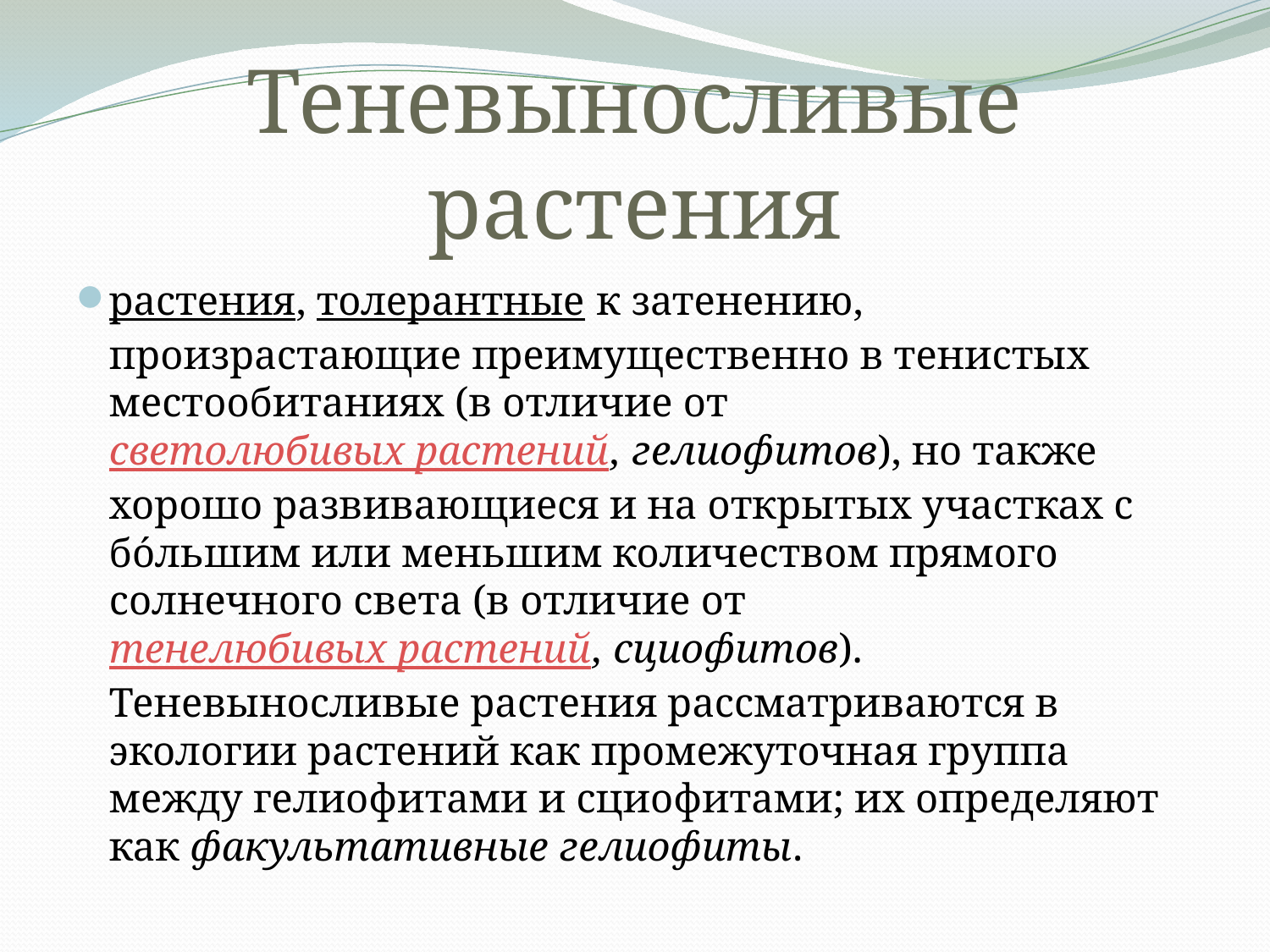

# Теневыносливые растения
растения, толерантные к затенению, произрастающие преимущественно в тенистых местообитаниях (в отличие от светолюбивых растений, гелиофитов), но также хорошо развивающиеся и на открытых участках с бо́льшим или меньшим количеством прямого солнечного света (в отличие от тенелюбивых растений, сциофитов). Теневыносливые растения рассматриваются в экологии растений как промежуточная группа между гелиофитами и сциофитами; их определяют как факультативные гелиофиты.